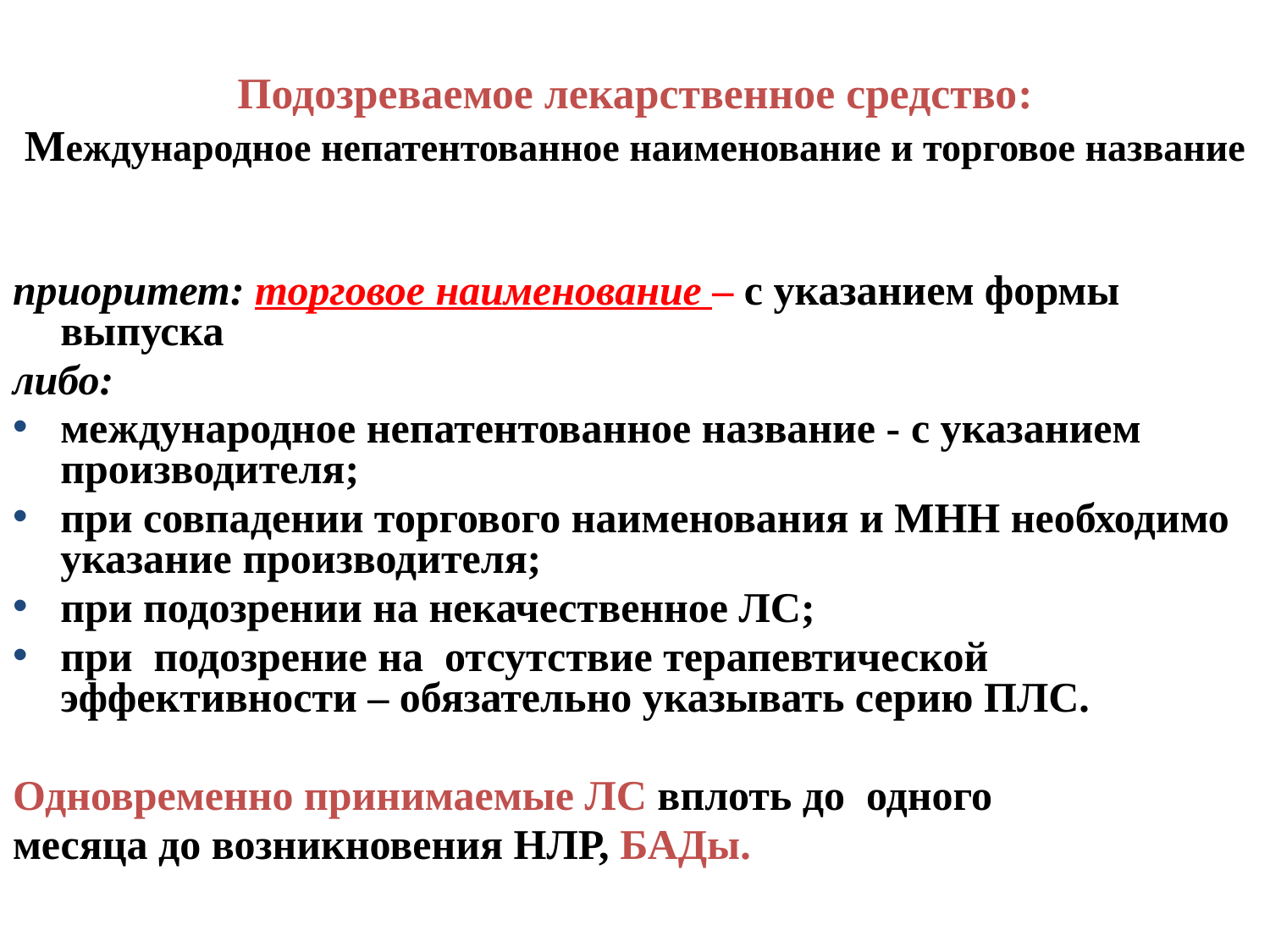

# Подозреваемое лекарственное средство: Международное непатентованное наименование и торговое название
приоритет: торговое наименование – с указанием формы выпуска
либо:
международное непатентованное название - с указанием производителя;
при совпадении торгового наименования и МНН необходимо указание производителя;
при подозрении на некачественное ЛС;
при  подозрение на  отсутствие терапевтической эффективности – обязательно указывать серию ПЛС.

Одновременно принимаемые ЛС вплоть до  одного
месяца до возникновения НЛР, БАДы.